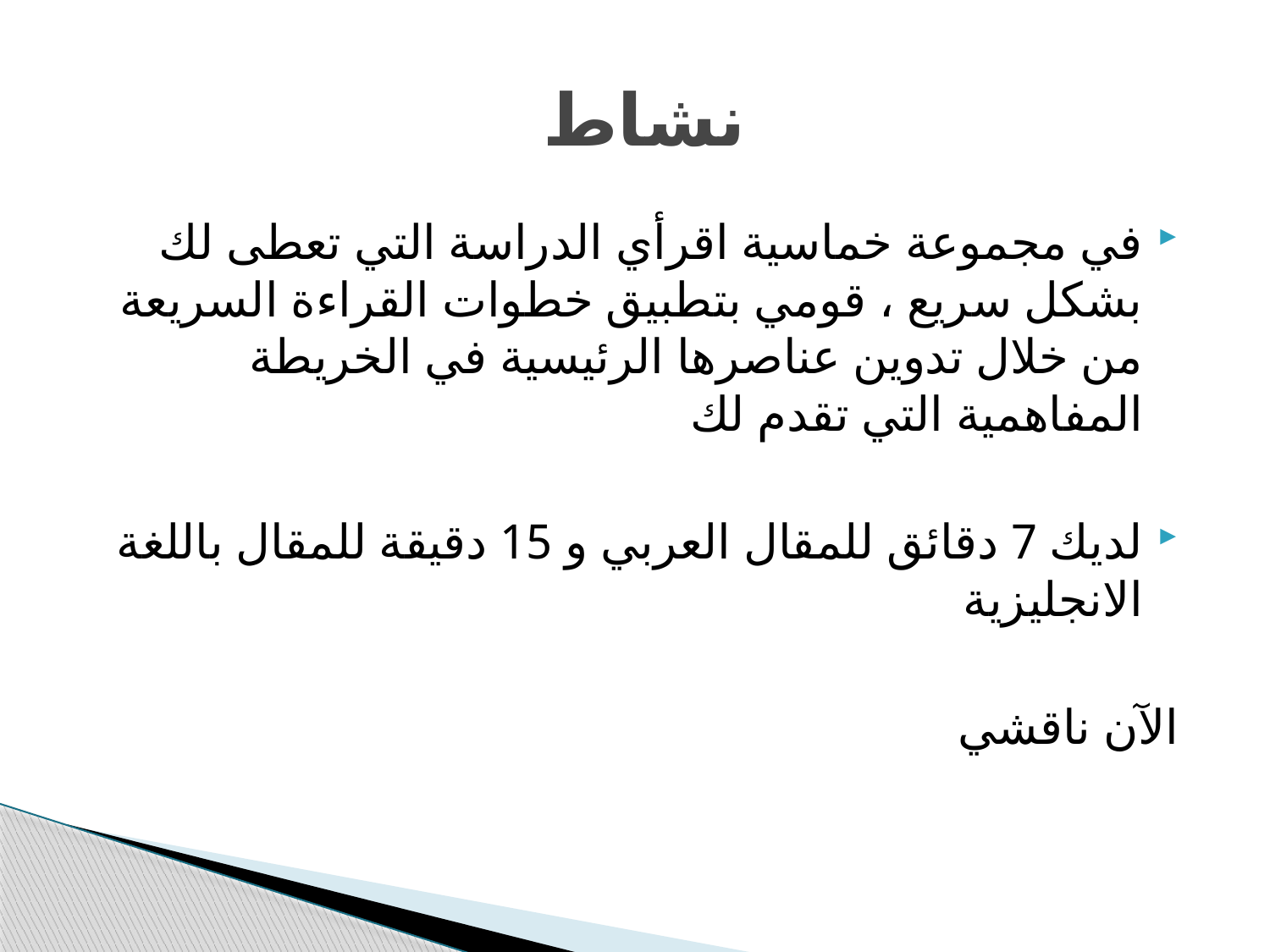

# نشاط
في مجموعة خماسية اقرأي الدراسة التي تعطى لك بشكل سريع ، قومي بتطبيق خطوات القراءة السريعة من خلال تدوين عناصرها الرئيسية في الخريطة المفاهمية التي تقدم لك

لديك 7 دقائق للمقال العربي و 15 دقيقة للمقال باللغة الانجليزية

الآن ناقشي